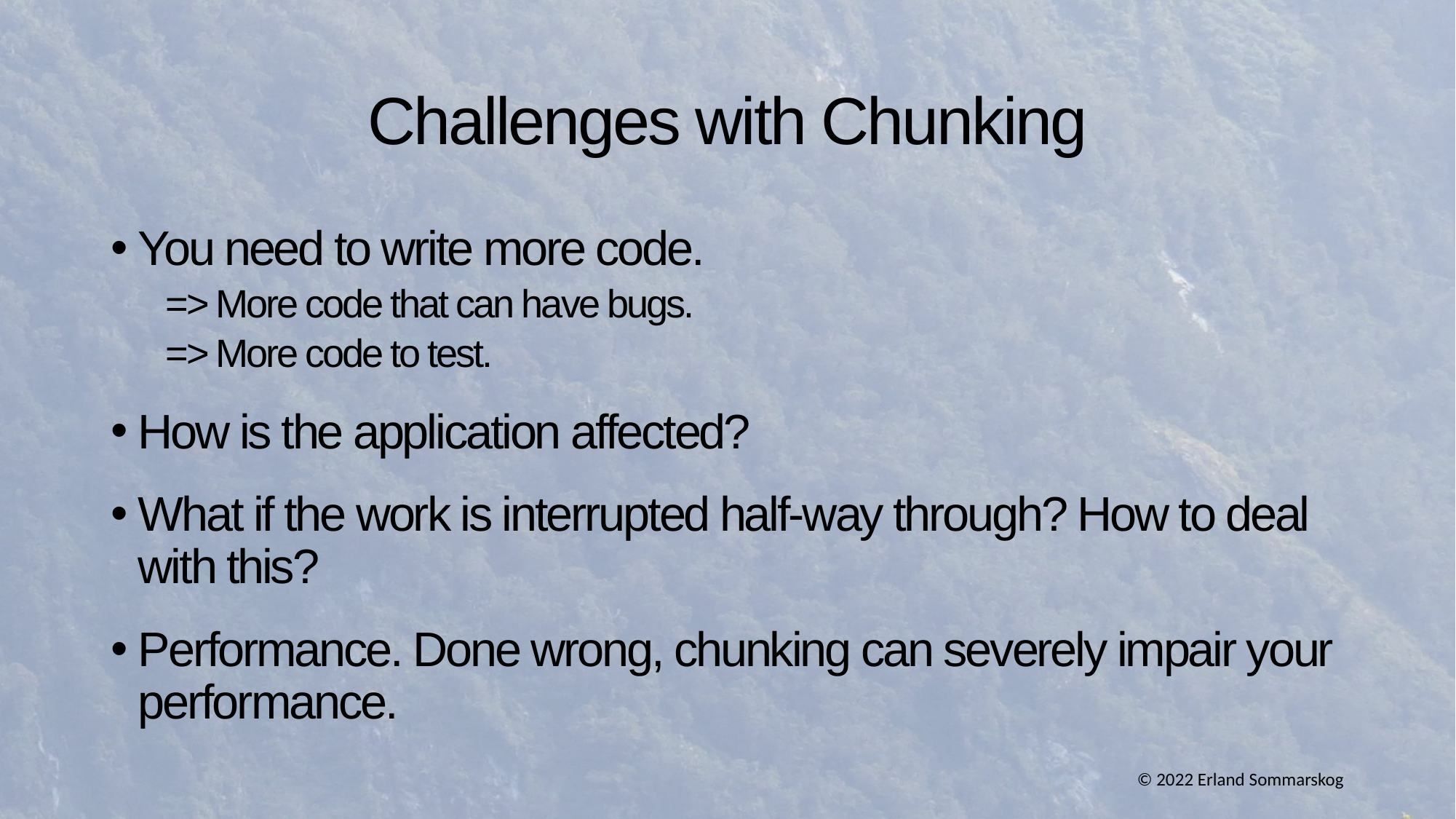

# Challenges with Chunking
You need to write more code.
=> More code that can have bugs.
=> More code to test.
How is the application affected?
What if the work is interrupted half-way through? How to deal with this?
Performance. Done wrong, chunking can severely impair your performance.
© 2022 Erland Sommarskog